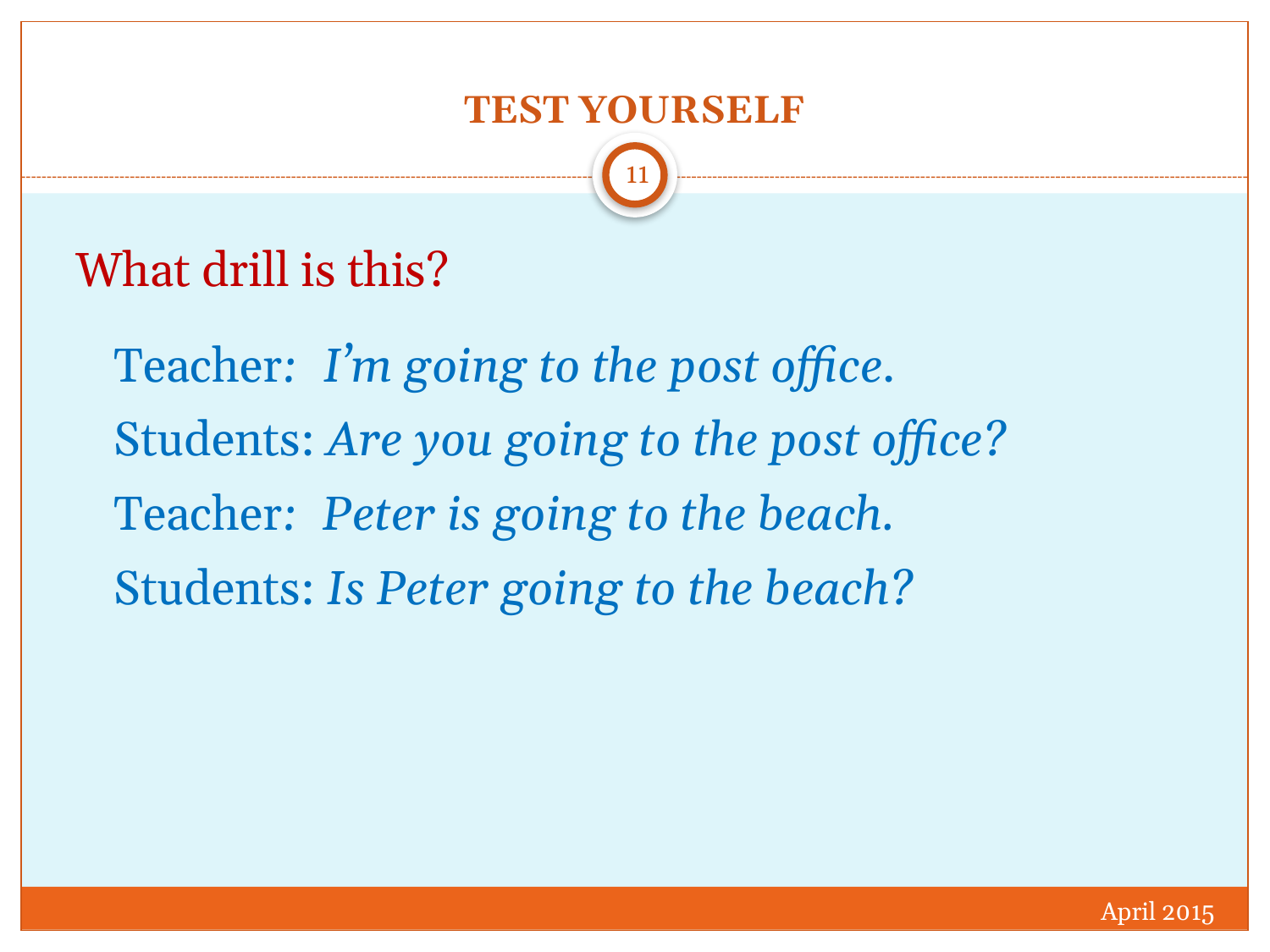

# TEST YOURSELF
11
What drill is this?
	Teacher:  I’m going to the post office.
Students: Are you going to the post office?
Teacher:  Peter is going to the beach.
Students: Is Peter going to the beach?

April 2015